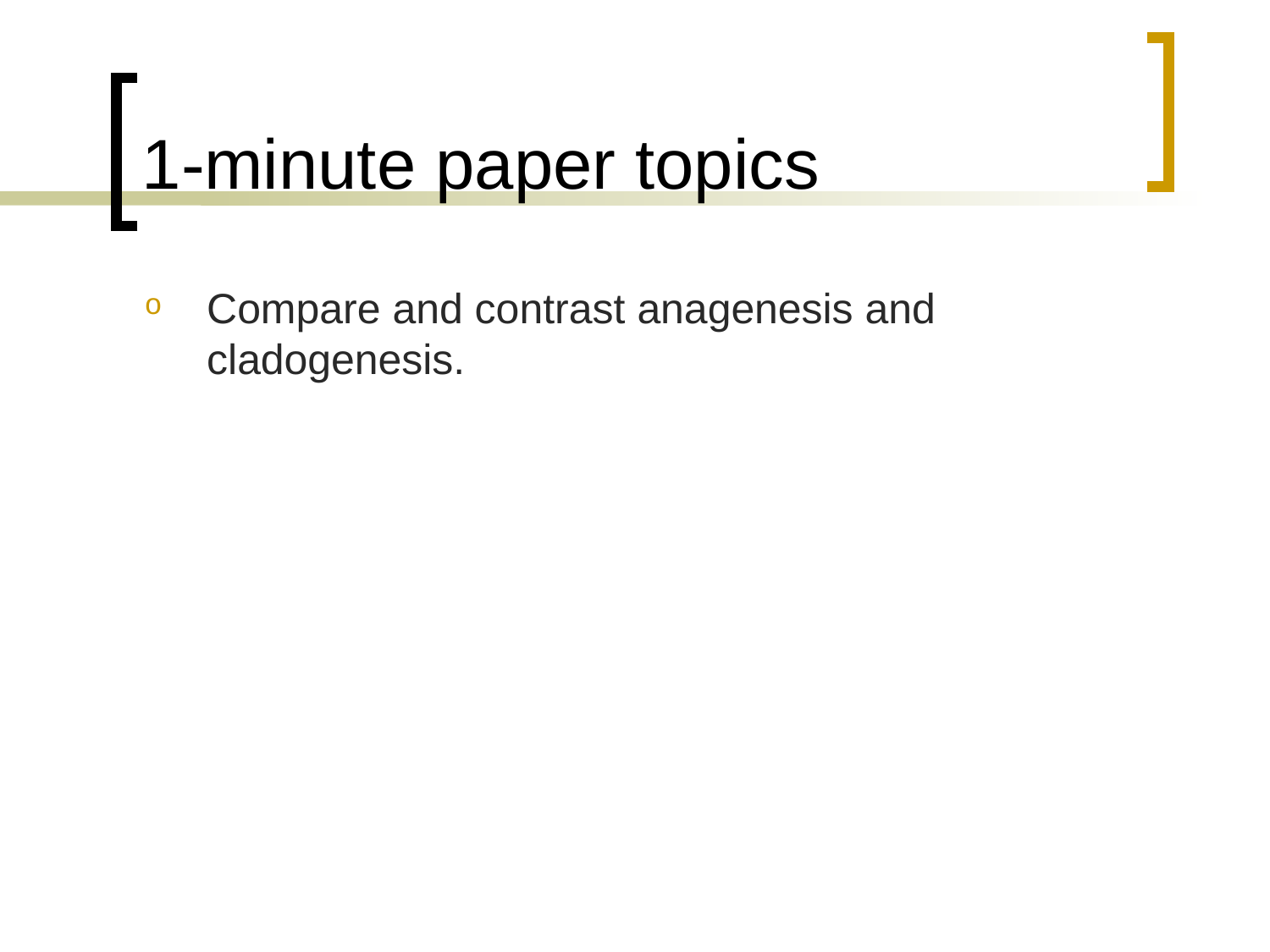

# 1-minute paper topics
Compare and contrast anagenesis and cladogenesis.